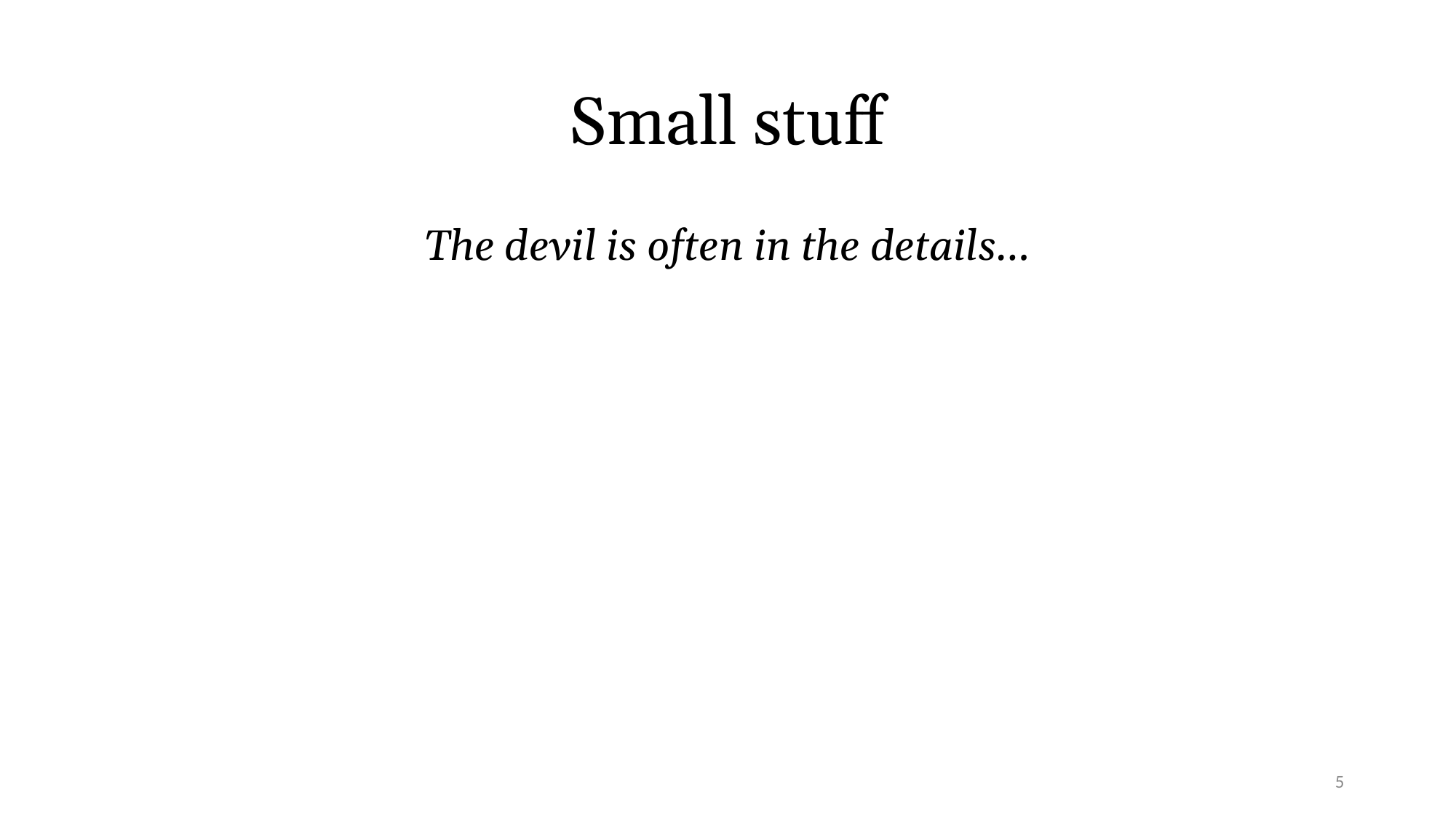

# Small stuff
The devil is often in the details…
5